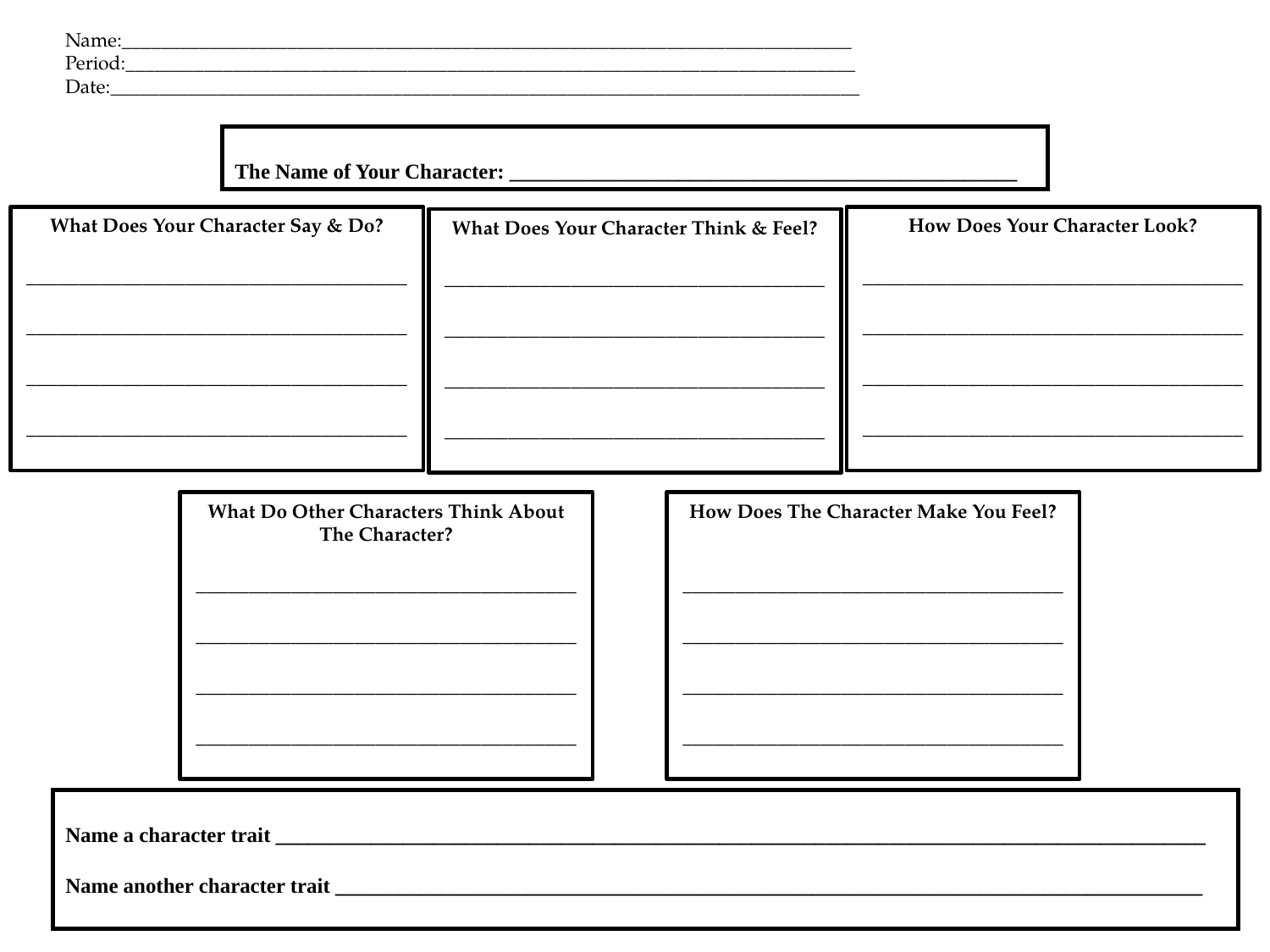

Name:___________________________________________________________________________
Period:___________________________________________________________________________
Date:_____________________________________________________________________________
The Name of Your Character: ________________________________________________
What Does Your Character Say & Do?
____________________________________
____________________________________

____________________________________

____________________________________

How Does Your Character Look?
____________________________________
____________________________________

____________________________________

____________________________________

What Does Your Character Think & Feel?
____________________________________
____________________________________

____________________________________

____________________________________

What Do Other Characters Think About The Character?
____________________________________
____________________________________

____________________________________

____________________________________

How Does The Character Make You Feel?

____________________________________
____________________________________

____________________________________

____________________________________

Name a character trait ________________________________________________________________________________________
Name another character trait __________________________________________________________________________________